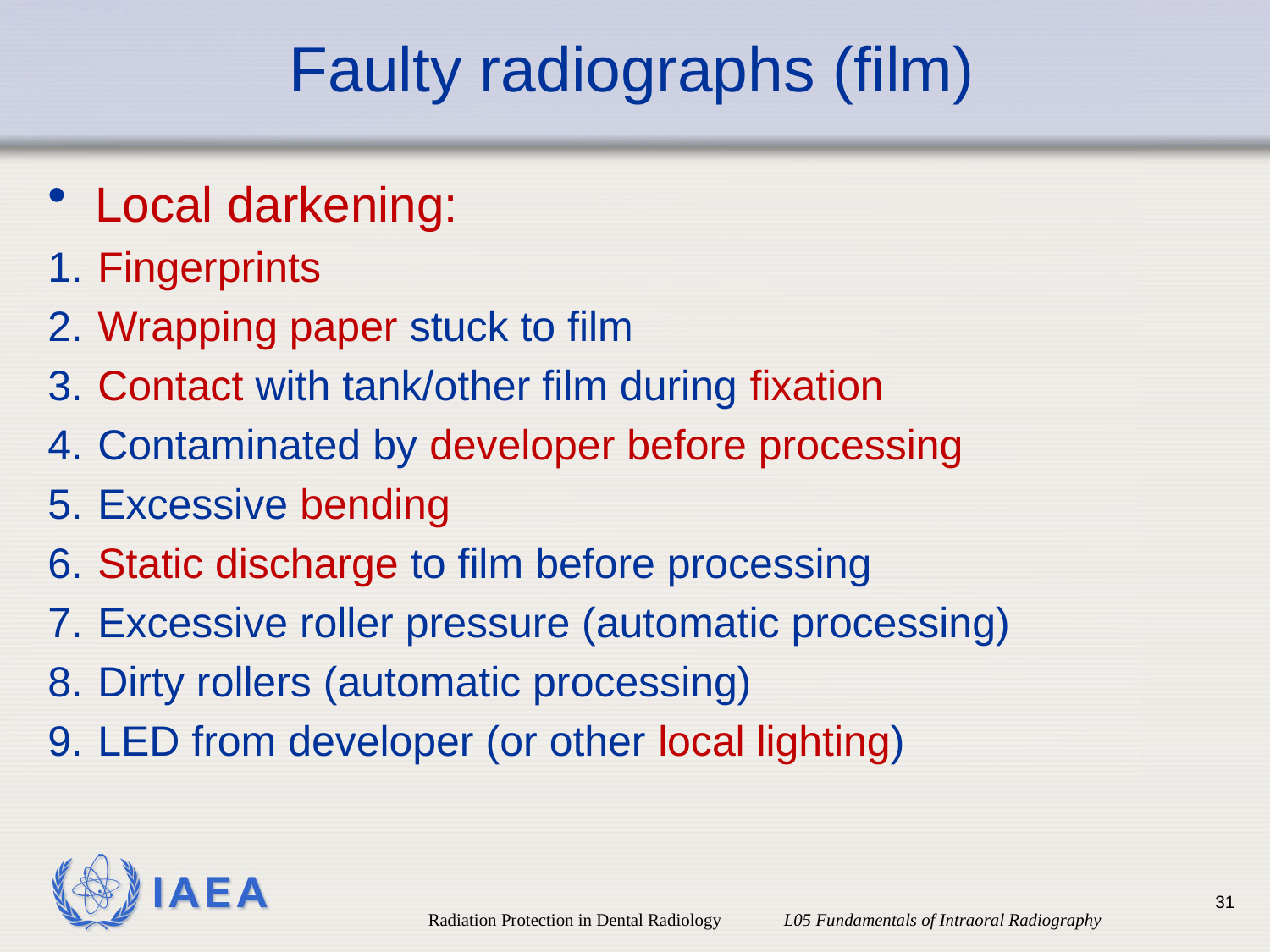

# Faulty radiographs (film)
Local darkening:
Fingerprints
Wrapping paper stuck to film
Contact with tank/other film during fixation
Contaminated by developer before processing
Excessive bending
Static discharge to film before processing
Excessive roller pressure (automatic processing)
Dirty rollers (automatic processing)
LED from developer (or other local lighting)
31
Radiation Protection in Dental Radiology              L05 Fundamentals of Intraoral Radiography